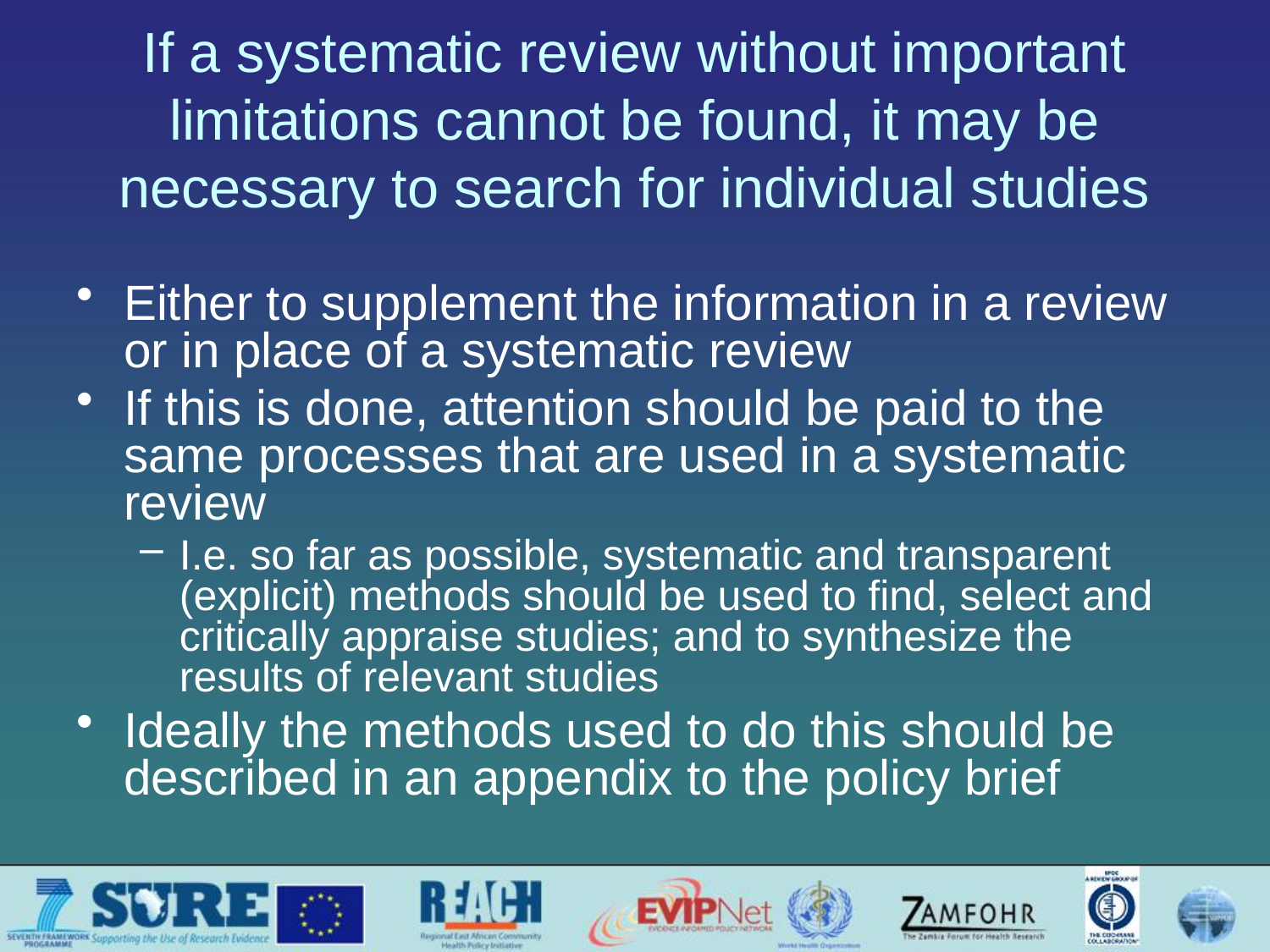

# If a systematic review without important limitations cannot be found, it may be necessary to search for individual studies
Either to supplement the information in a review or in place of a systematic review
If this is done, attention should be paid to the same processes that are used in a systematic review
I.e. so far as possible, systematic and transparent (explicit) methods should be used to find, select and critically appraise studies; and to synthesize the results of relevant studies
Ideally the methods used to do this should be described in an appendix to the policy brief